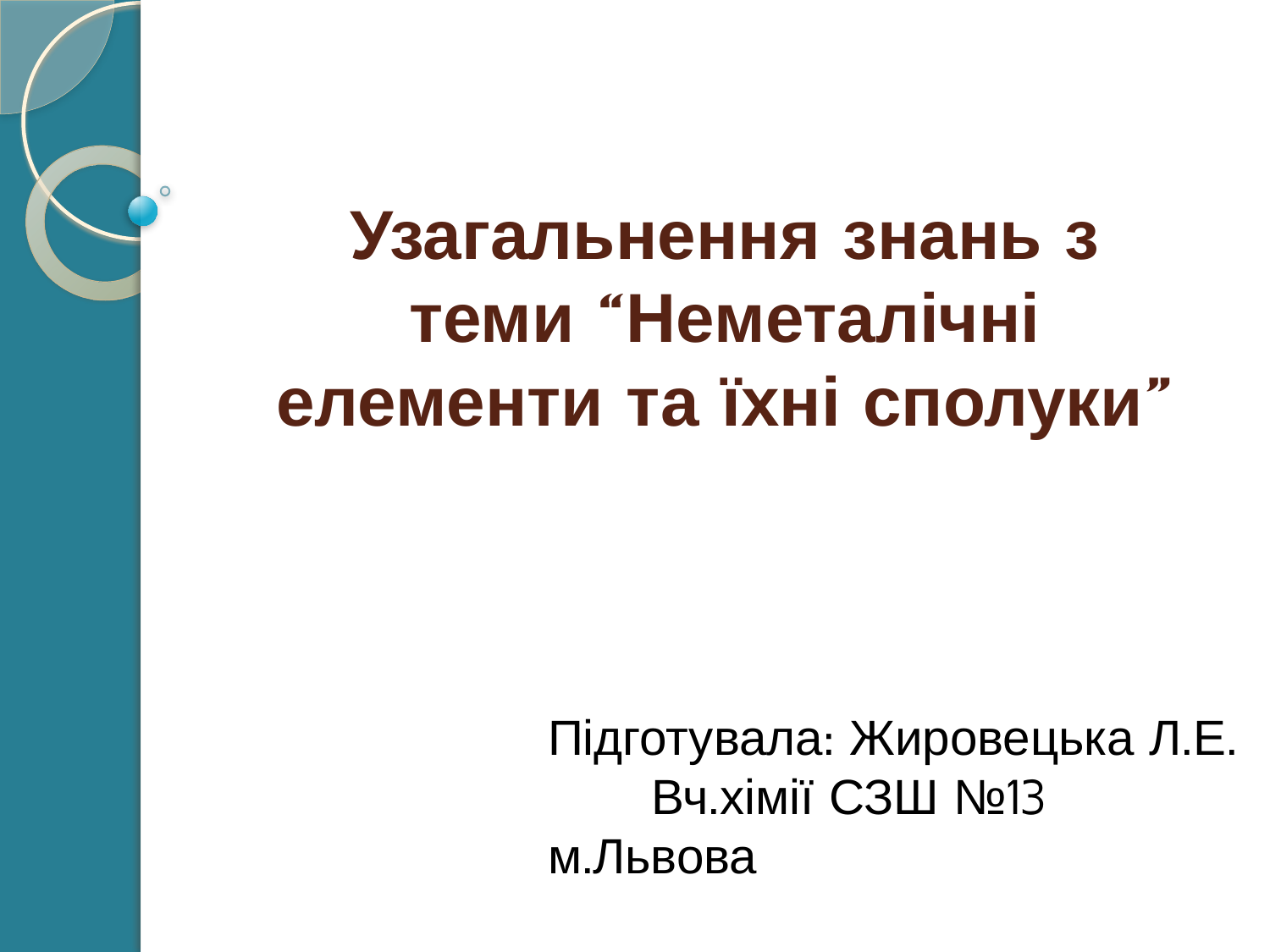

# Узагальнення знань з теми “Неметалічні елементи та їхні сполуки”
Підготувала: Жировецька Л.Е.         Вч.хімії СЗШ №13 м.Львова